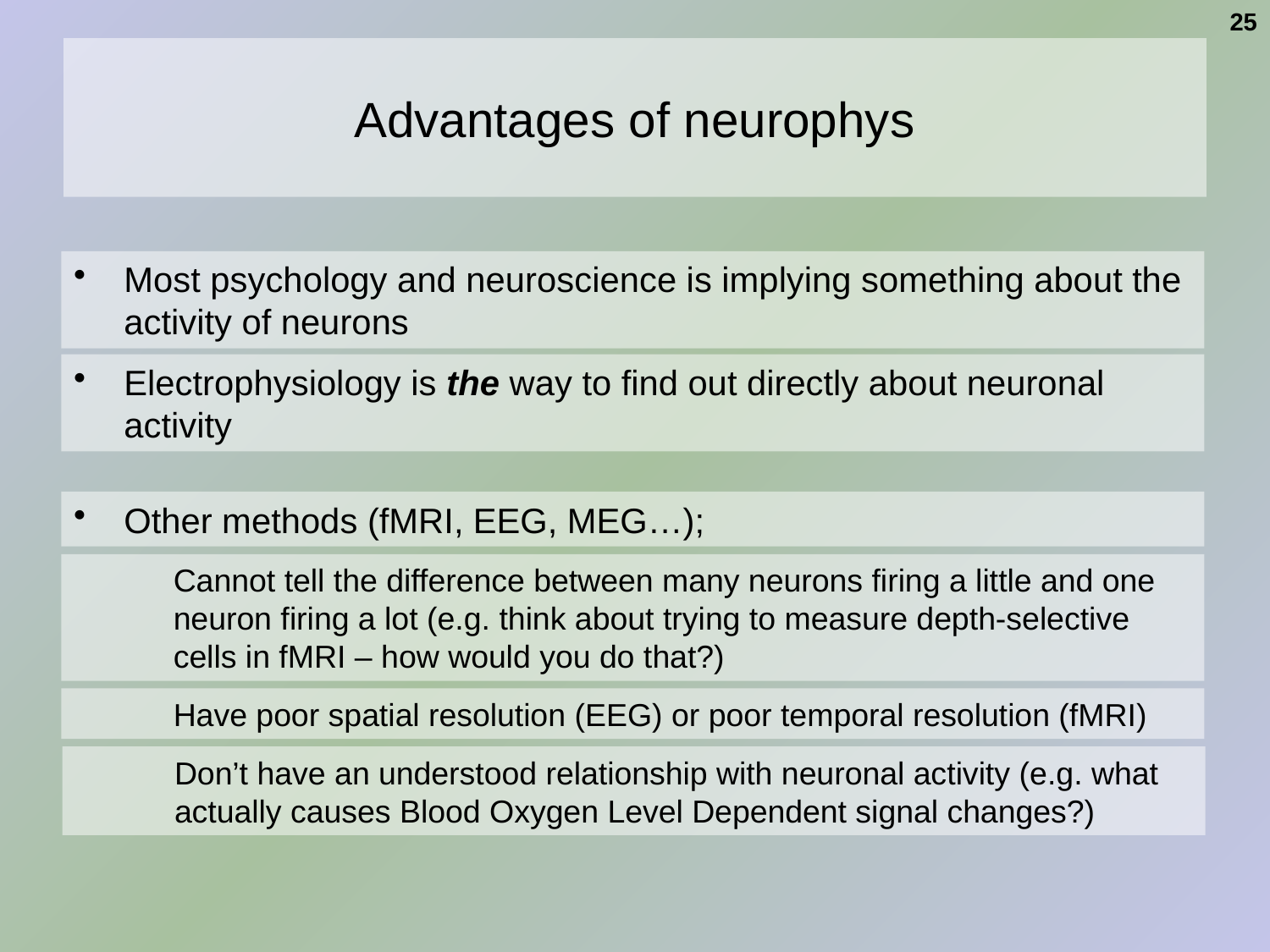

25
# Advantages of neurophys
Most psychology and neuroscience is implying something about the activity of neurons
Electrophysiology is the way to find out directly about neuronal activity
Other methods (fMRI, EEG, MEG…);
Cannot tell the difference between many neurons firing a little and one neuron firing a lot (e.g. think about trying to measure depth-selective cells in fMRI – how would you do that?)
Have poor spatial resolution (EEG) or poor temporal resolution (fMRI)
Don’t have an understood relationship with neuronal activity (e.g. what actually causes Blood Oxygen Level Dependent signal changes?)